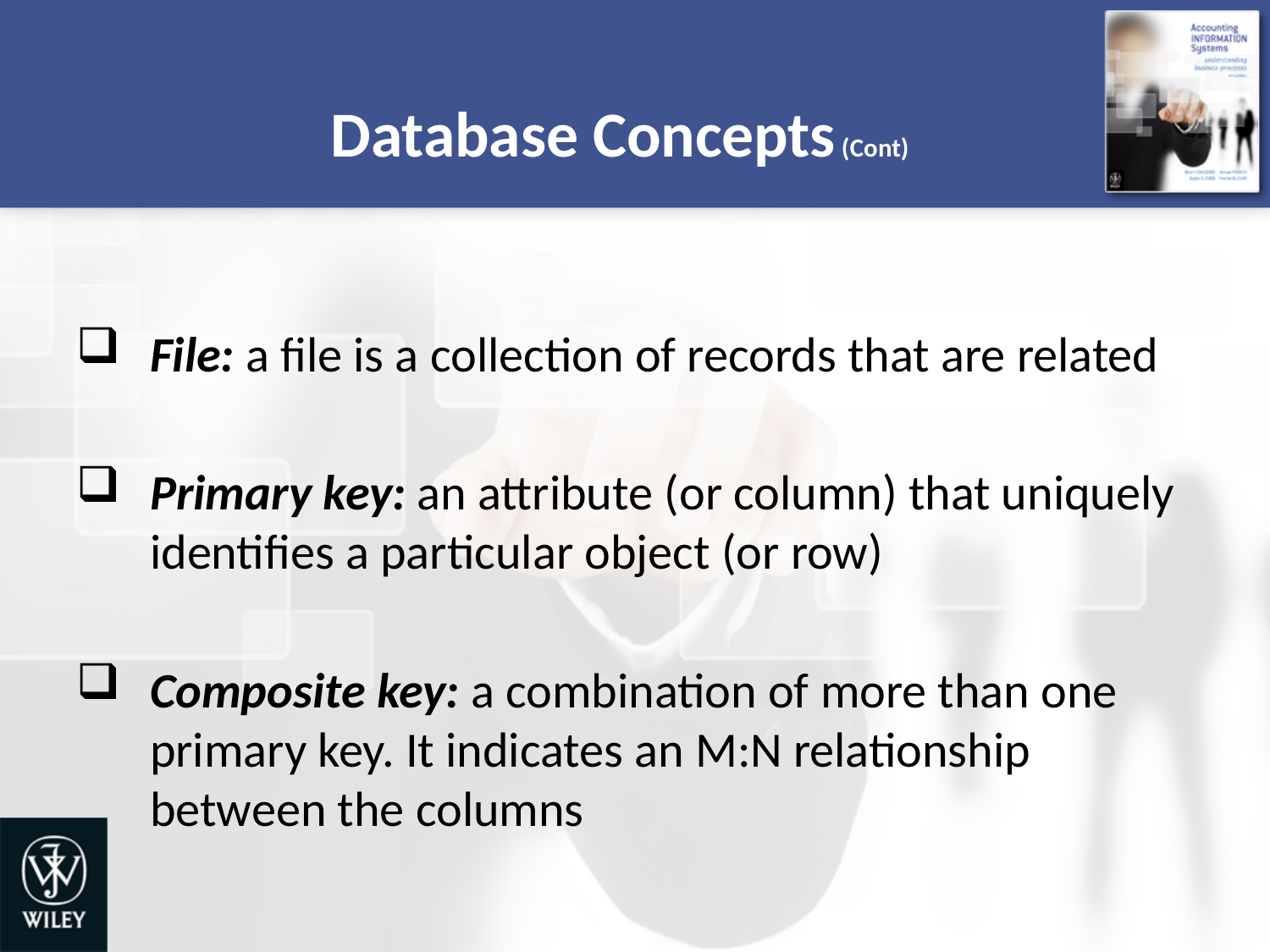

# Database Concepts (Cont)
File: a file is a collection of records that are related

Primary key: an attribute (or column) that uniquely identifies a particular object (or row)

Composite key: a combination of more than one primary key. It indicates an M:N relationship between the columns